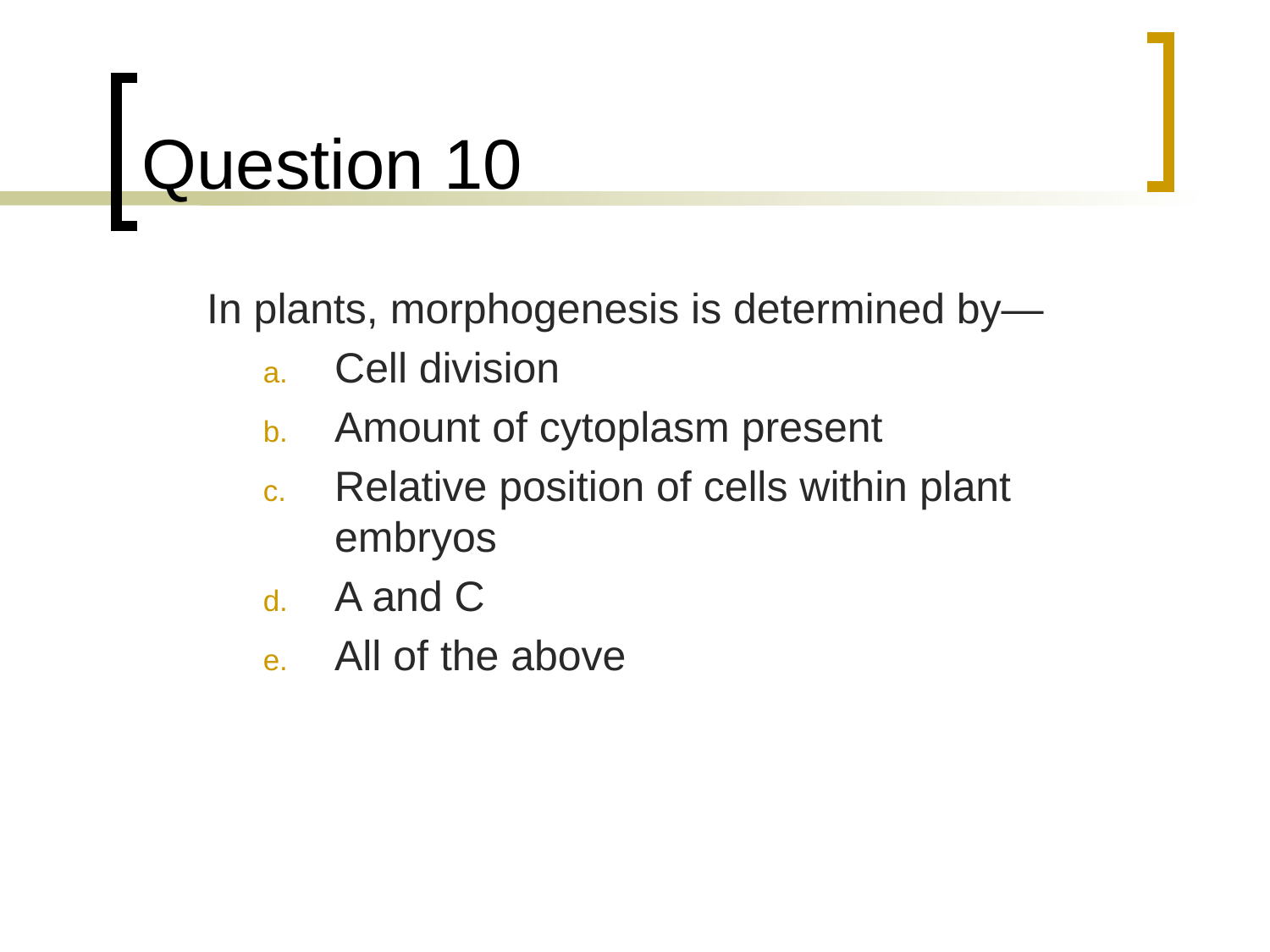

# Question 10
	In plants, morphogenesis is determined by—
Cell division
Amount of cytoplasm present
Relative position of cells within plant embryos
A and C
All of the above